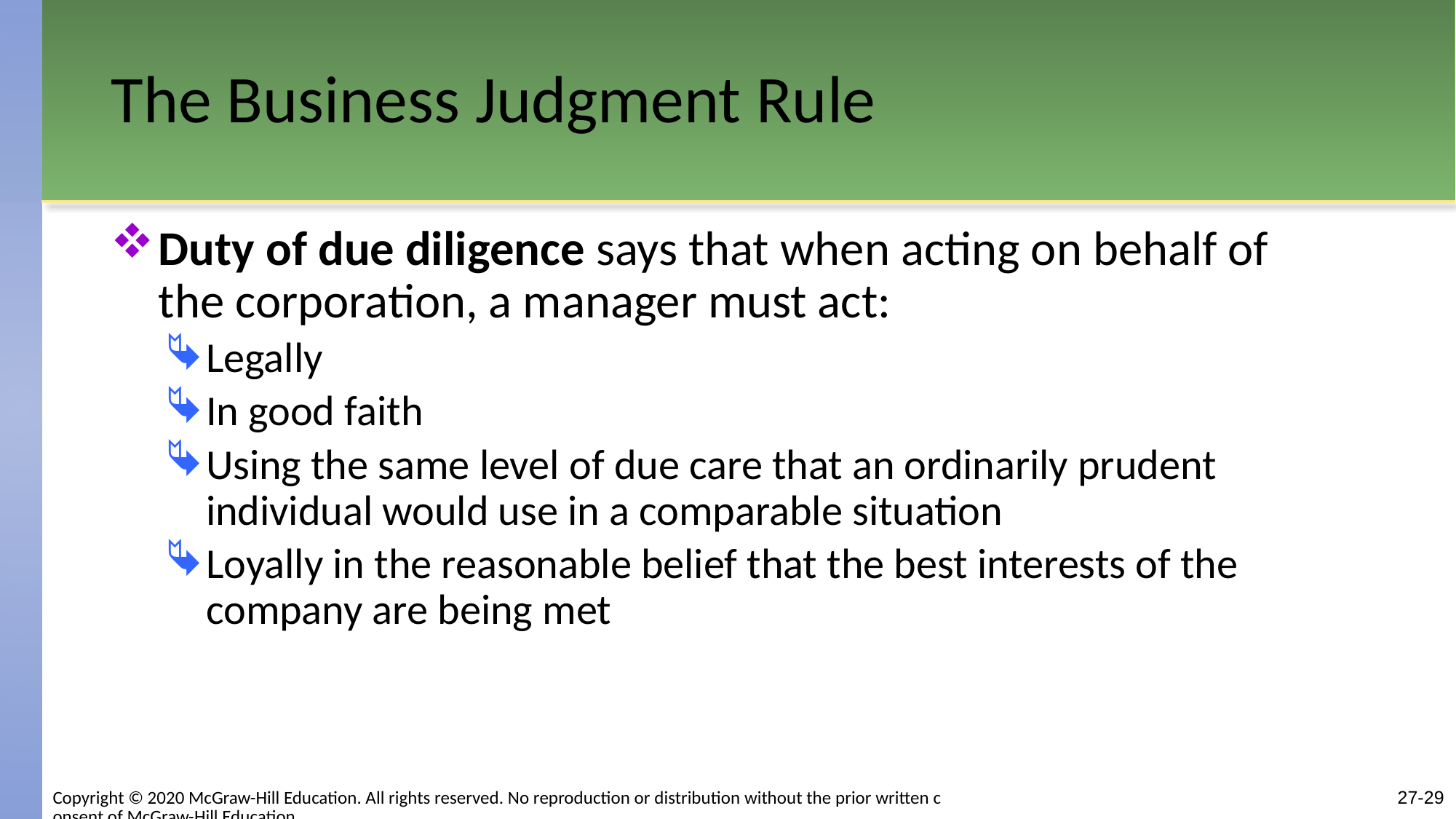

# The Business Judgment Rule
Duty of due diligence says that when acting on behalf of the corporation, a manager must act:
Legally
In good faith
Using the same level of due care that an ordinarily prudent individual would use in a comparable situation
Loyally in the reasonable belief that the best interests of the company are being met
27-29
Copyright © 2020 McGraw-Hill Education. All rights reserved. No reproduction or distribution without the prior written consent of McGraw-Hill Education.